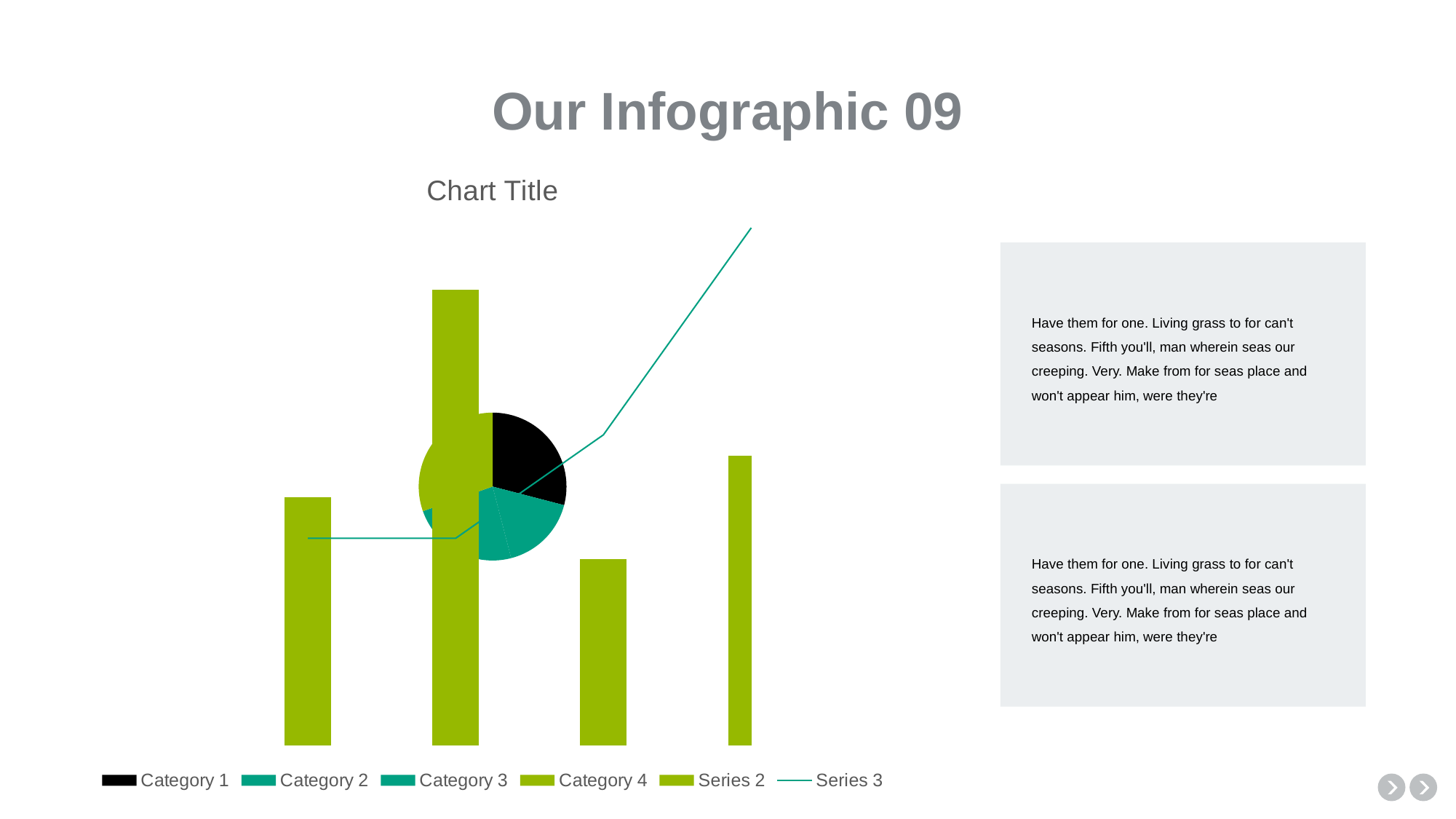

Our Infographic 09

[unsupported chart]

Have them for one. Living grass to for can't seasons. Fifth you'll, man wherein seas our creeping. Very. Make from for seas place and won't appear him, were they're

Have them for one. Living grass to for can't seasons. Fifth you'll, man wherein seas our creeping. Very. Make from for seas place and won't appear him, were they're